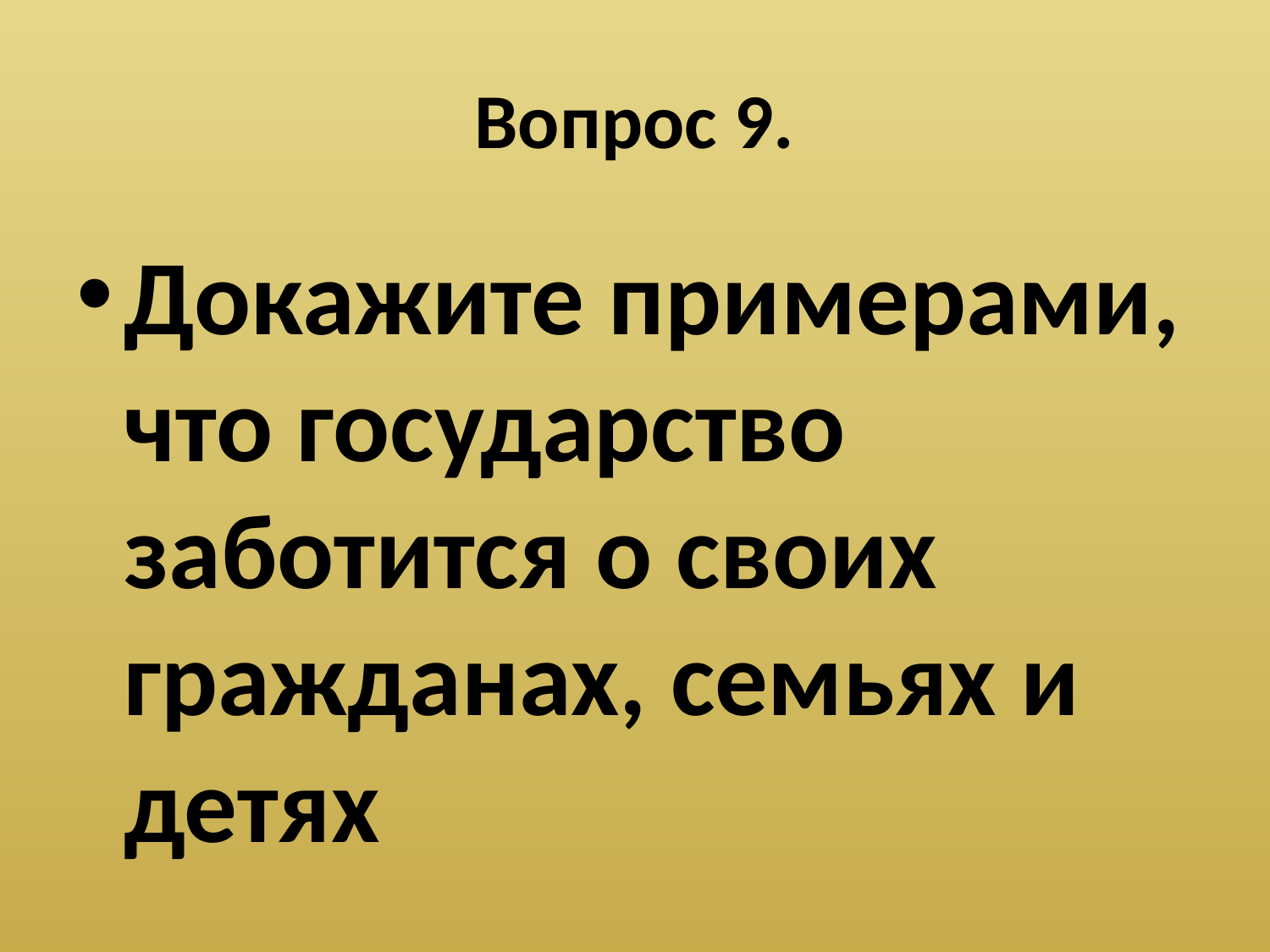

# Вопрос 9.
Докажите примерами, что государство заботится о своих гражданах, семьях и детях